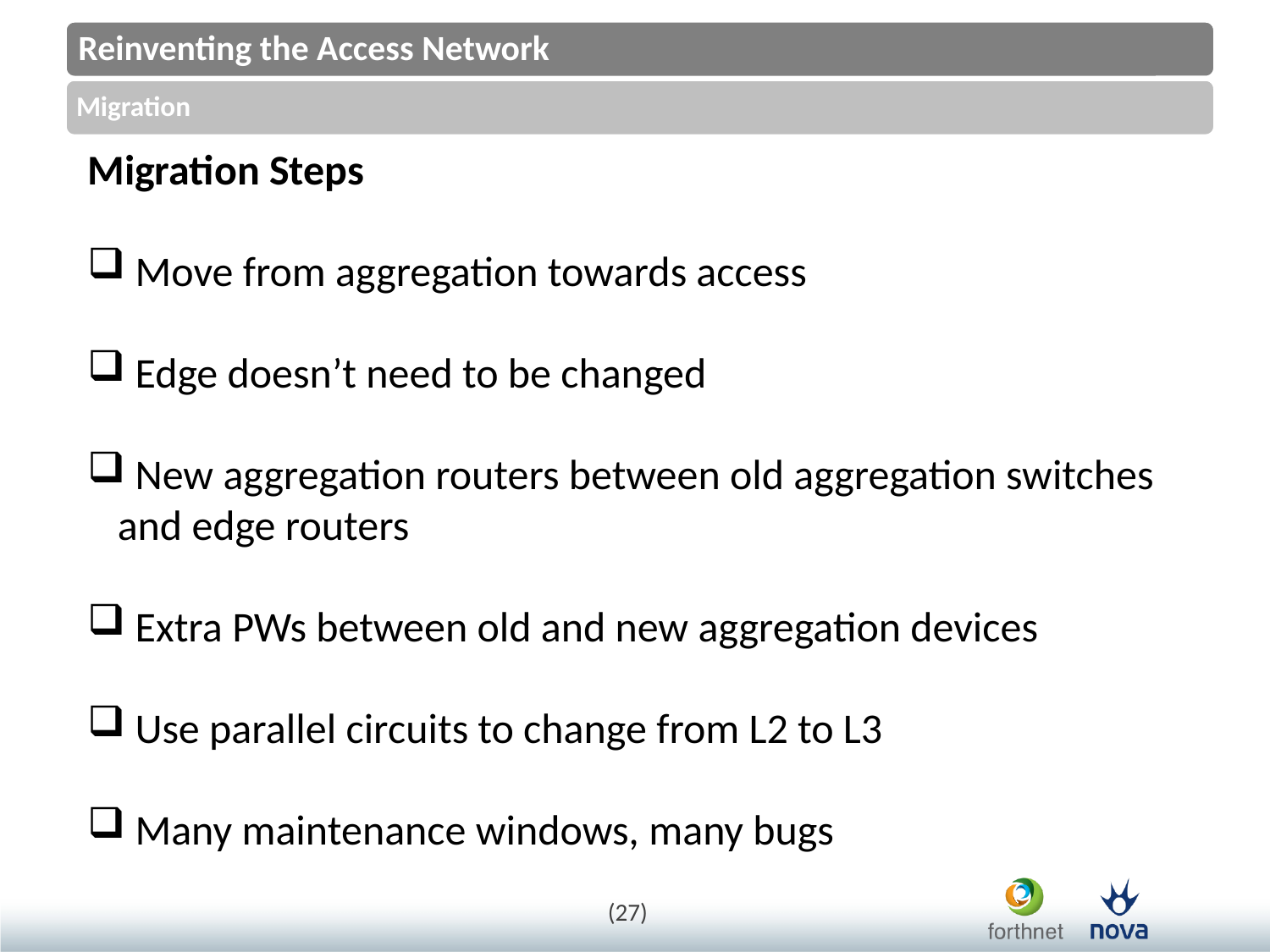

Reinventing the Access Network
Migration

Migration Steps

 Move from aggregation towards access

 Edge doesn’t need to be changed

 New aggregation routers between old aggregation switches and edge routers

 Extra PWs between old and new aggregation devices

 Use parallel circuits to change from L2 to L3

 Many maintenance windows, many bugs
(27)